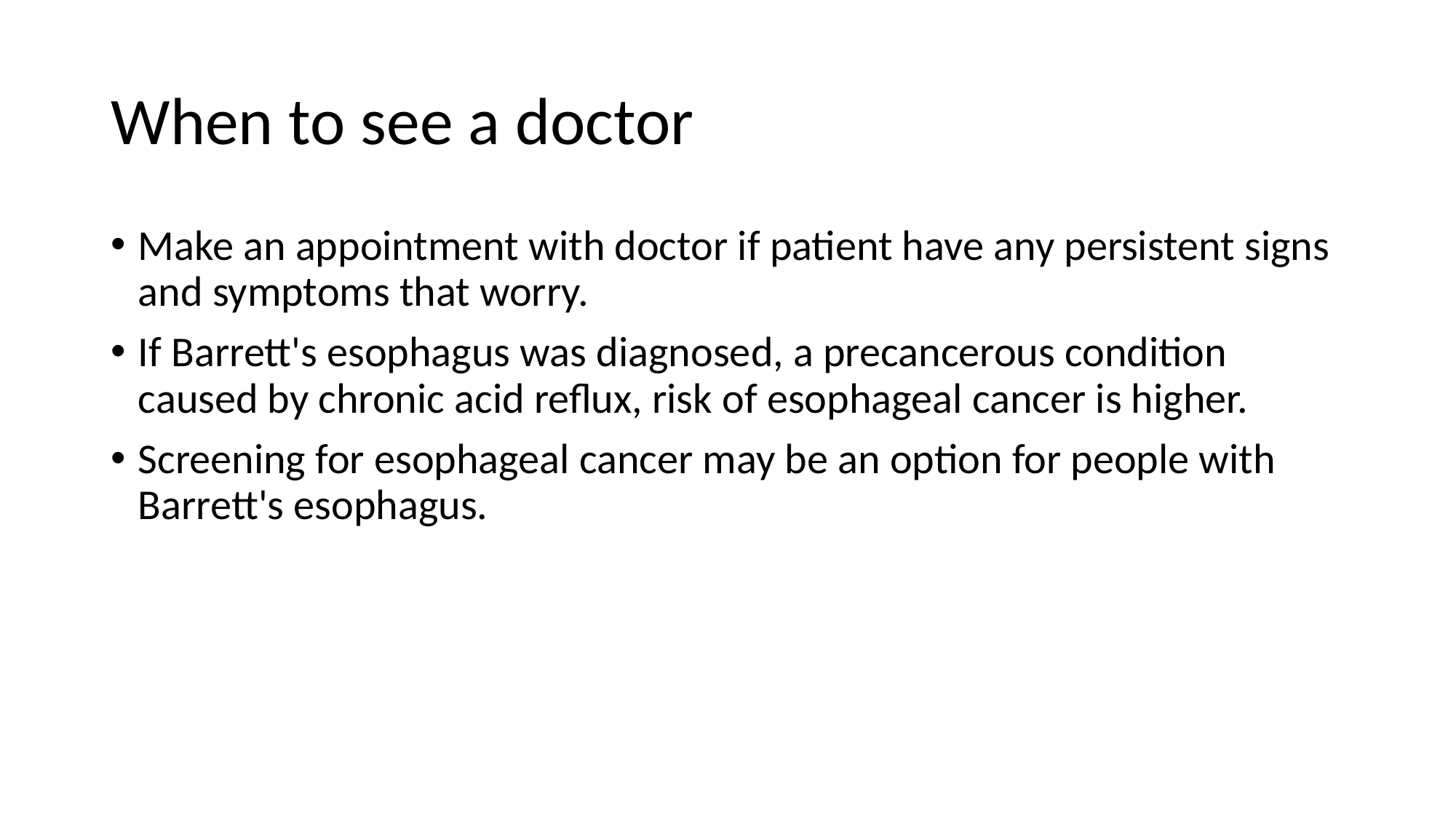

# When to see a doctor
Make an appointment with doctor if patient have any persistent signs and symptoms that worry.
If Barrett's esophagus was diagnosed, a precancerous condition caused by chronic acid reflux, risk of esophageal cancer is higher.
Screening for esophageal cancer may be an option for people with Barrett's esophagus.